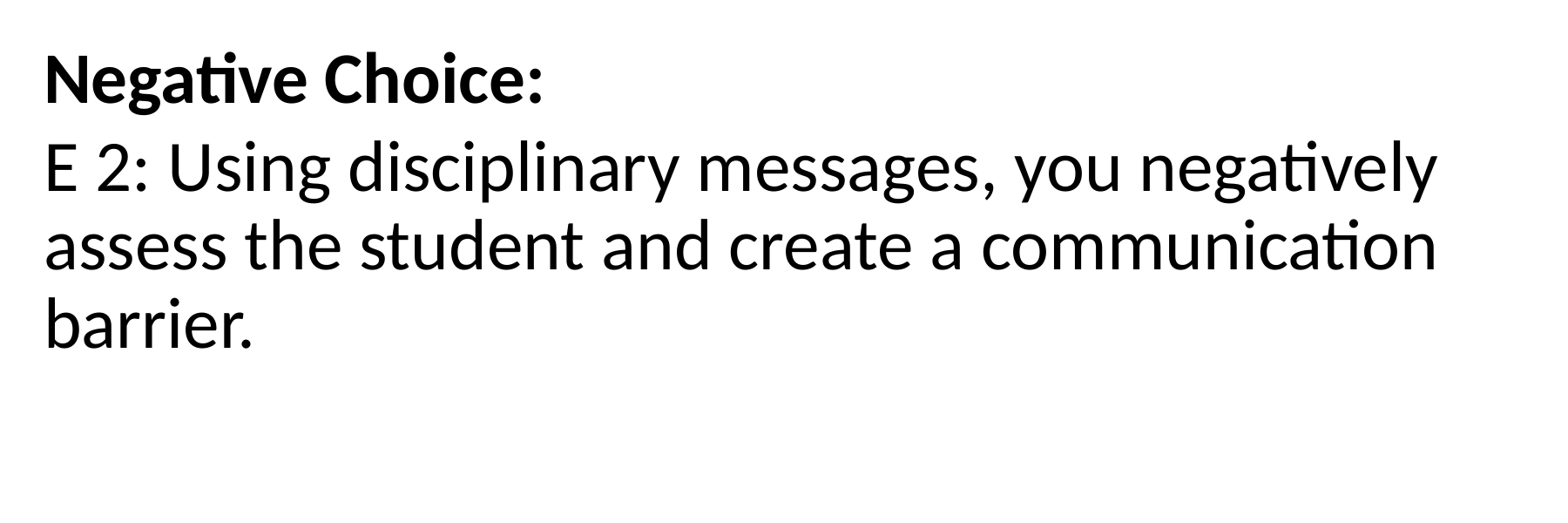

Negative Choice:
E 2: Using disciplinary messages, you negatively assess the student and create a communication barrier.